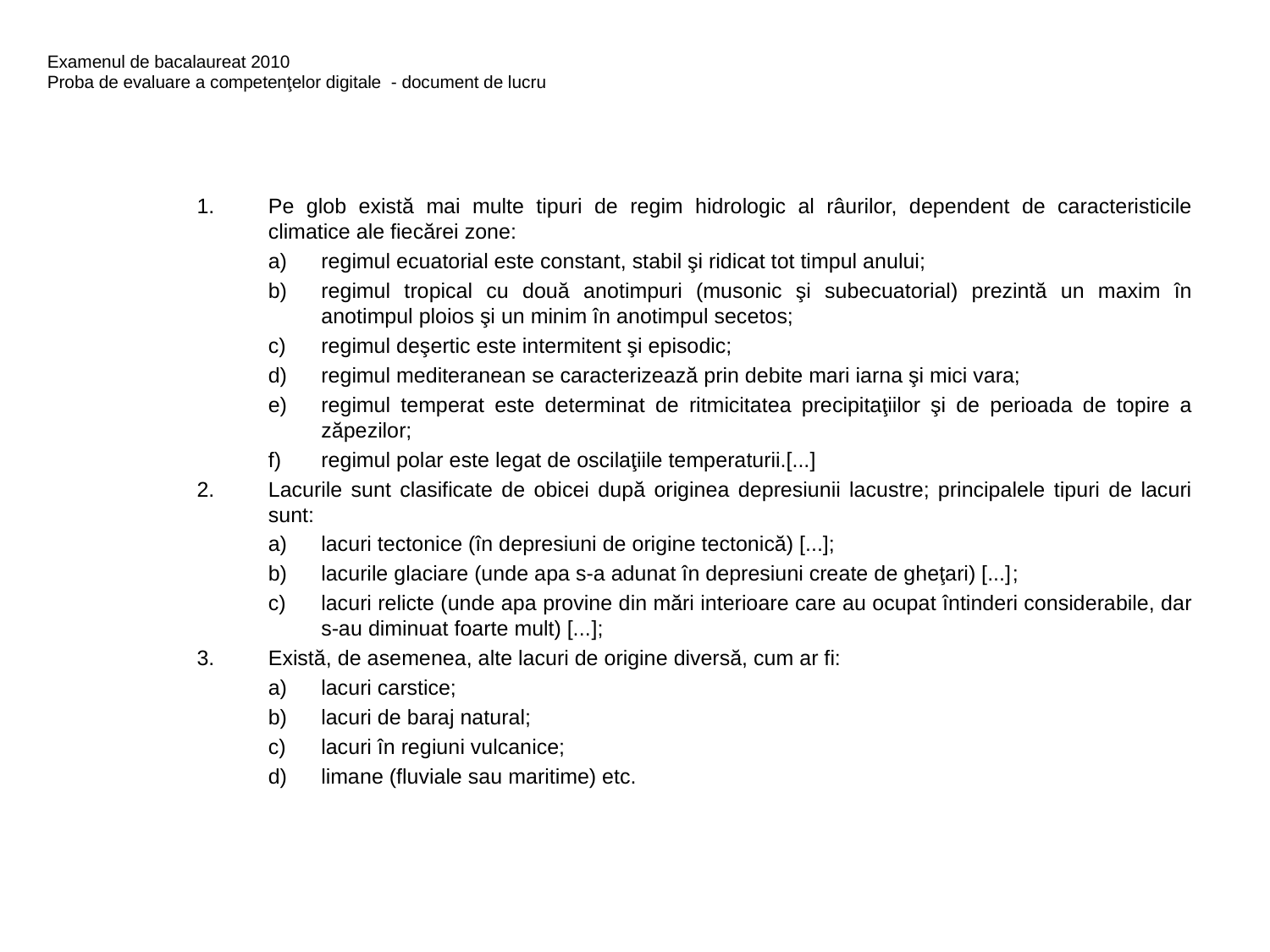

Examenul de bacalaureat 2010
Proba de evaluare a competenţelor digitale  - document de lucru
Pe glob există mai multe tipuri de regim hidrologic al râurilor, dependent de caracteristicile climatice ale fiecărei zone:
regimul ecuatorial este constant, stabil şi ridicat tot timpul anului;
regimul tropical cu două anotimpuri (musonic şi subecuatorial) prezintă un maxim în anotimpul ploios şi un minim în anotimpul secetos;
regimul deşertic este intermitent şi episodic;
regimul mediteranean se caracterizează prin debite mari iarna şi mici vara;
regimul temperat este determinat de ritmicitatea precipitaţiilor şi de perioada de topire a zăpezilor;
regimul polar este legat de oscilaţiile temperaturii.[...]
Lacurile sunt clasificate de obicei după originea depresiunii lacustre; principalele tipuri de lacuri sunt:
lacuri tectonice (în depresiuni de origine tectonică) [...];
lacurile glaciare (unde apa s-a adunat în depresiuni create de gheţari) [...];
lacuri relicte (unde apa provine din mări interioare care au ocupat întinderi considerabile, dar s-au diminuat foarte mult) [...];
Există, de asemenea, alte lacuri de origine diversă, cum ar fi:
lacuri carstice;
lacuri de baraj natural;
lacuri în regiuni vulcanice;
limane (fluviale sau maritime) etc.